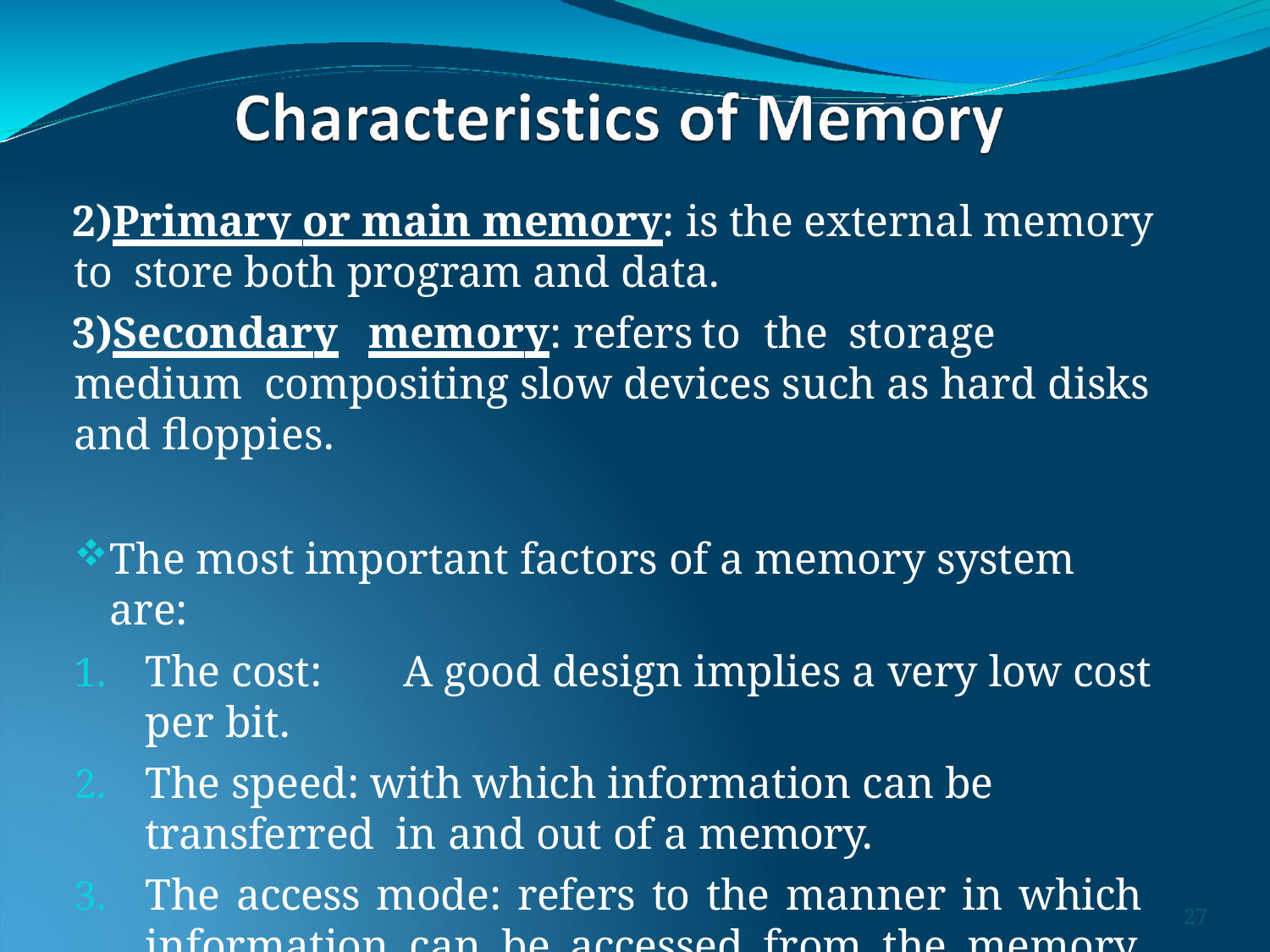

Primary or main memory: is the external memory to  store both program and data.
Secondary	memory:	refers	to	the	storage	medium  compositing slow devices such as hard disks and floppies.

The most important factors of a memory system are:
The cost:	A good design implies a very low cost per bit.
The speed: with which information can be transferred  in and out of a memory.
The access mode: refers to the manner in which  information can be accessed from the memory  (random and sequential access modes).
27